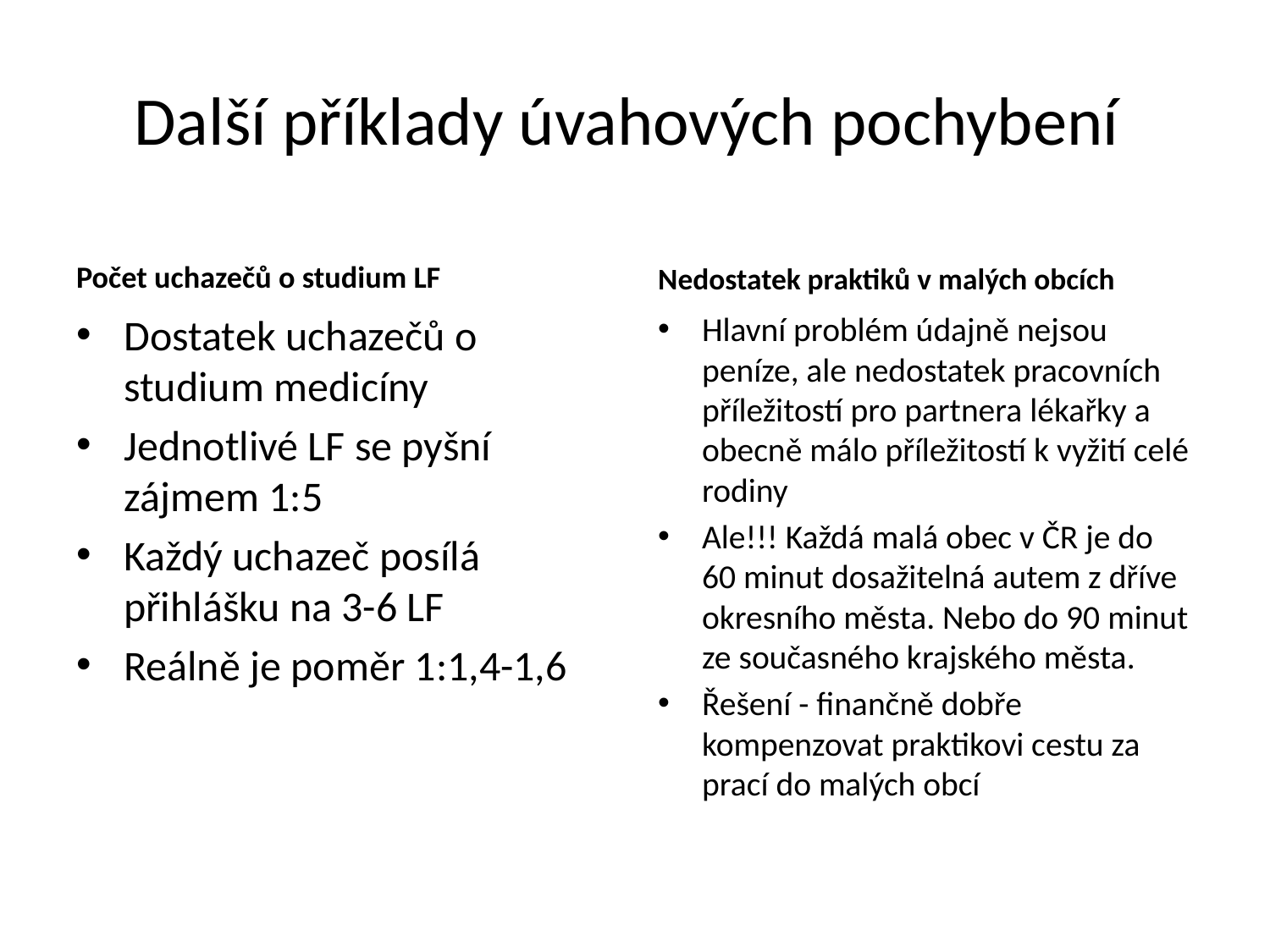

# Další příklady úvahových pochybení

Počet uchazečů o studium LF

Nedostatek praktiků v malých obcích

Dostatek uchazečů o studium medicíny
Jednotlivé LF se pyšní zájmem 1:5
Každý uchazeč posílá přihlášku na 3-6 LF
Reálně je poměr 1:1,4-1,6

Hlavní problém údajně nejsou  peníze, ale nedostatek pracovních příležitostí pro partnera lékařky a obecně málo příležitostí k vyžití celé rodiny
Ale!!! Každá malá obec v ČR je do 60 minut dosažitelná autem z dříve okresního města. Nebo do 90 minut ze současného krajského města.
Řešení - finančně dobře kompenzovat praktikovi cestu za prací do malých obcí